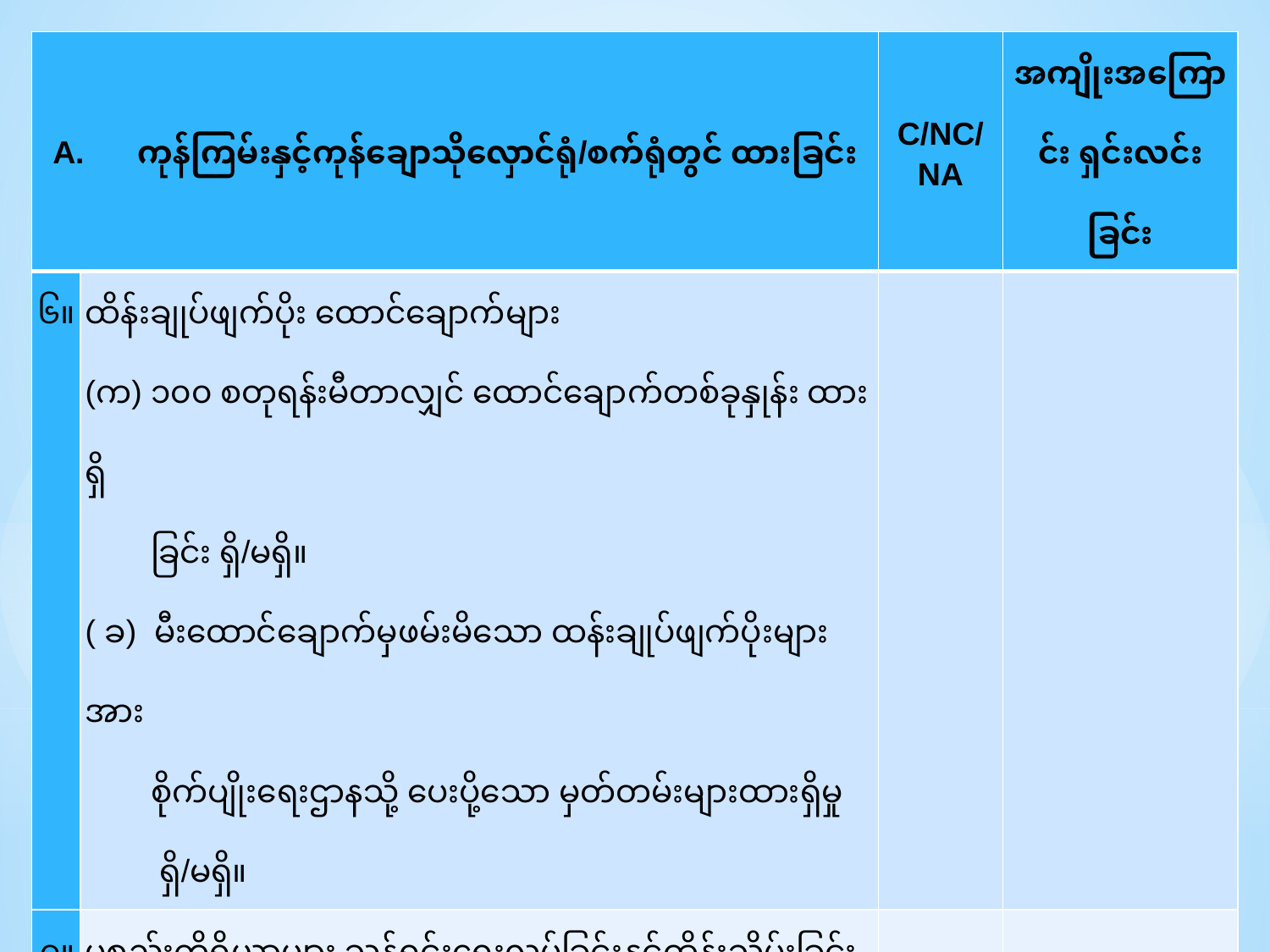

| A.      ကုန်ကြမ်းနှင့်ကုန်ချောသိုလှောင်ရုံ/စက်ရုံတွင် ထားခြင်း |  | C/NC/NA | အကျိုးအကြောင်း ရှင်းလင်းခြင်း |
| --- | --- | --- | --- |
| ၆။ | ထိန်းချုပ်ဖျက်ပိုး ထောင်ချောက်များ (က) ၁၀၀ စတုရန်းမီတာလျှင် ထောင်ချောက်တစ်ခုနှုန်း ထားရှိ ခြင်း ရှိ/မရှိ။ ( ခ) မီးထောင်ချောက်မှဖမ်းမိသော ထန်းချုပ်ဖျက်ပိုးများအား စိုက်ပျိုးရေးဌာနသို့ ပေးပို့သော မှတ်တမ်းများထားရှိမှု ရှိ/မရှိ။ |  |  |
| ၇။ | ပစ္စည်းကိရိယာများ သန့်ရှင်းရေးလုပ်ခြင်းနှင့်ထိန်းသိမ်းခြင်း (လုံလောက်မှု/ ပုံစံ/ အခြေအနေ/ သန့်ရှင်းရေးထိန်းသိမ်း ပြင်ဆင်ခြင် မှတ်တမ်းများ) |  |  |
| ၈။ | ဆန်ကို (ကိုင်တွယ်ခြင်း၊ အိတ်ဖွင့်ခြင်း၊ ချိန်တွယ်ခြင်း၊ အလုပ်လုပ်သည့်နေ့တွင် ကြမ်းပြင် သန့်ရှင်းမှု ရှိ/မရှိ၊ မှတ်တမ်းထားရှိမှု ရှိ/မရှိ) |  |  |
| ၉။ | ကြိတ်ခွဲသန့်စင်နေစဉ် နမူနာယူ၍ ပိုးနှင့် ပေါင်းစေ့ ကင်းစင်မှု ရှိ/မရှိ စစ်ဆေး ခြင်း၊ မှတ်တမ်းထားရှိမှု ရှိ/မရှိ |  |  |
10